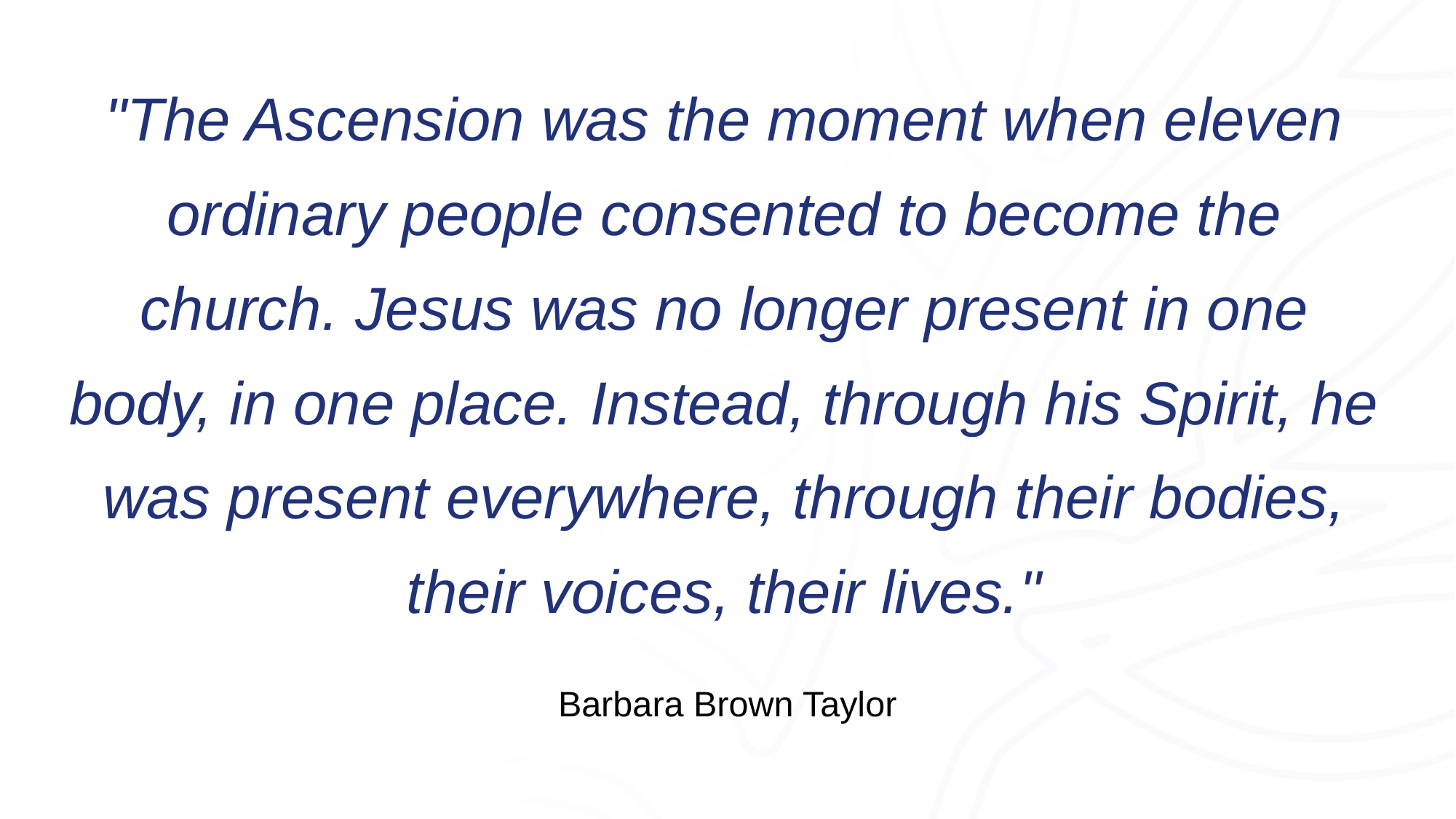

# "The Ascension was the moment when eleven ordinary people consented to become the church. Jesus was no longer present in one body, in one place. Instead, through his Spirit, he was present everywhere, through their bodies, their voices, their lives."

Barbara Brown Taylor